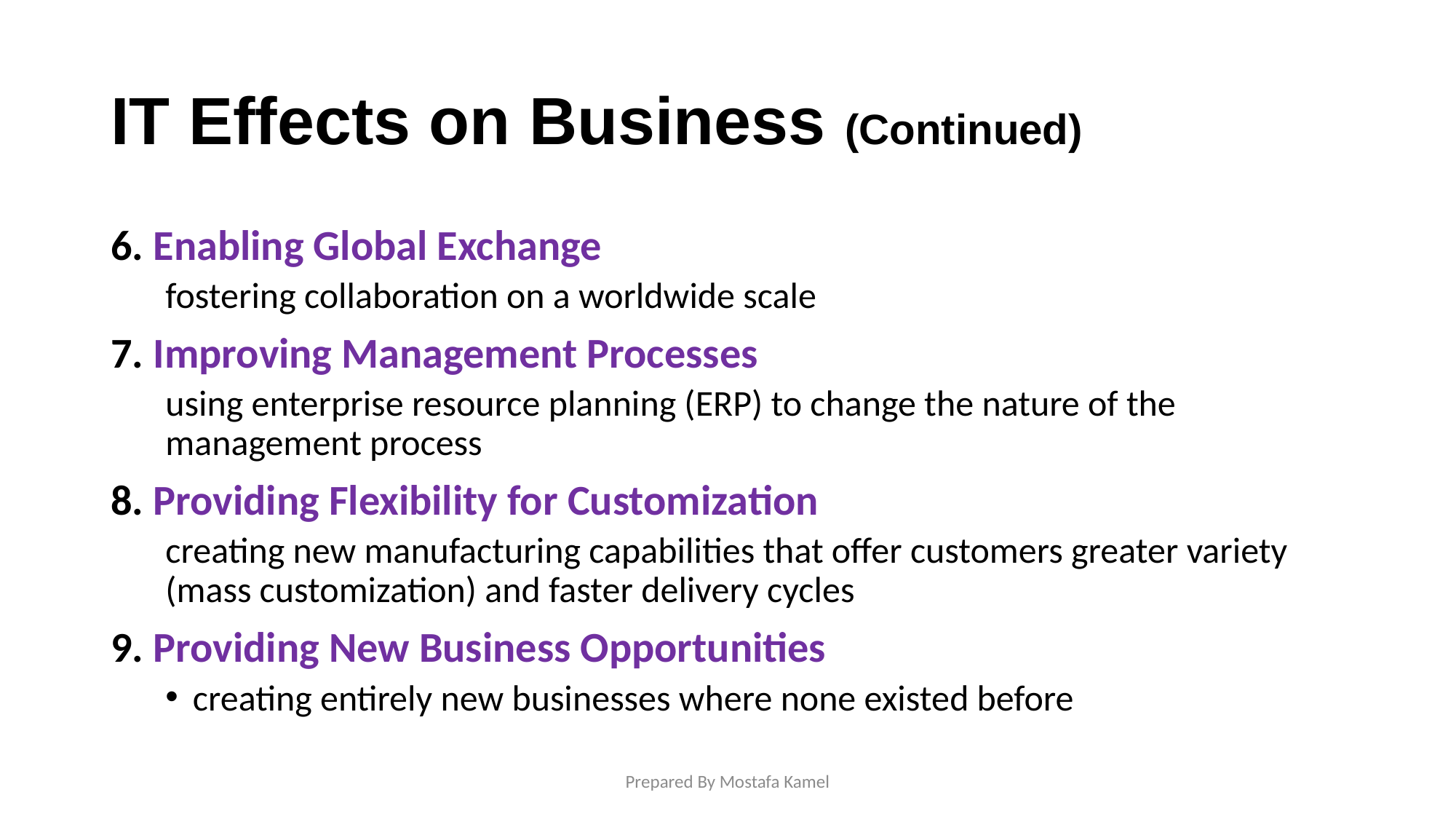

# IT Effects on Business (Continued)
6. Enabling Global Exchange
fostering collaboration on a worldwide scale
7. Improving Management Processes
using enterprise resource planning (ERP) to change the nature of the management process
8. Providing Flexibility for Customization
creating new manufacturing capabilities that offer customers greater variety (mass customization) and faster delivery cycles
9. Providing New Business Opportunities
creating entirely new businesses where none existed before

Prepared By Mostafa Kamel